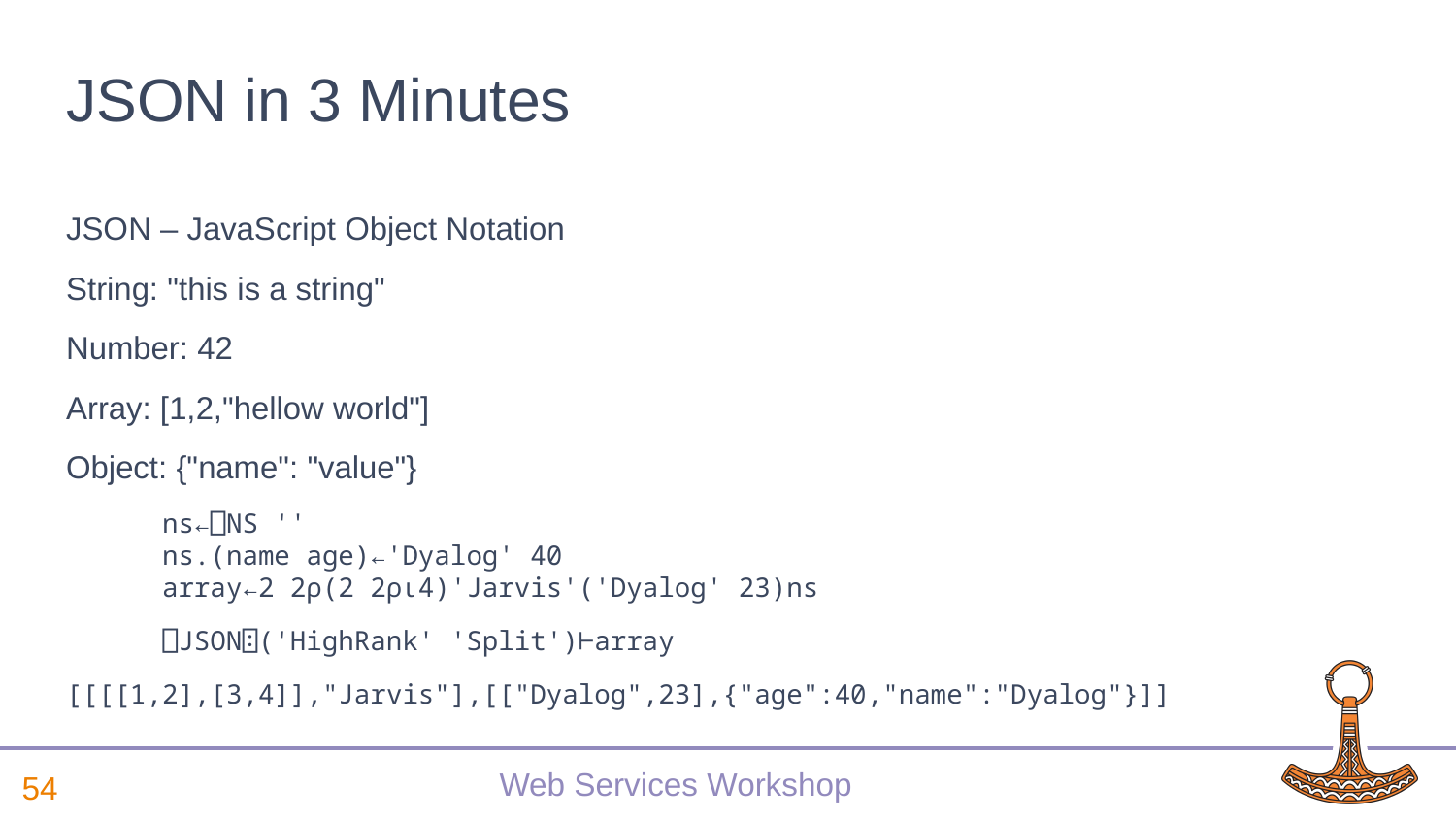

# JSON in 3 Minutes
JSON – JavaScript Object Notation
String: "this is a string"
Number: 42
Array: [1,2,"hellow world"]
Object: {"name": "value"}
      ns←⎕NS ''
      ns.(name age)←'Dyalog' 40
      array←2 2⍴(2 2⍴⍳4)'Jarvis'('Dyalog' 23)ns
      ⎕JSON⍠('HighRank' 'Split')⊢array
[[[[1,2],[3,4]],"Jarvis"],[["Dyalog",23],{"age":40,"name":"Dyalog"}]]